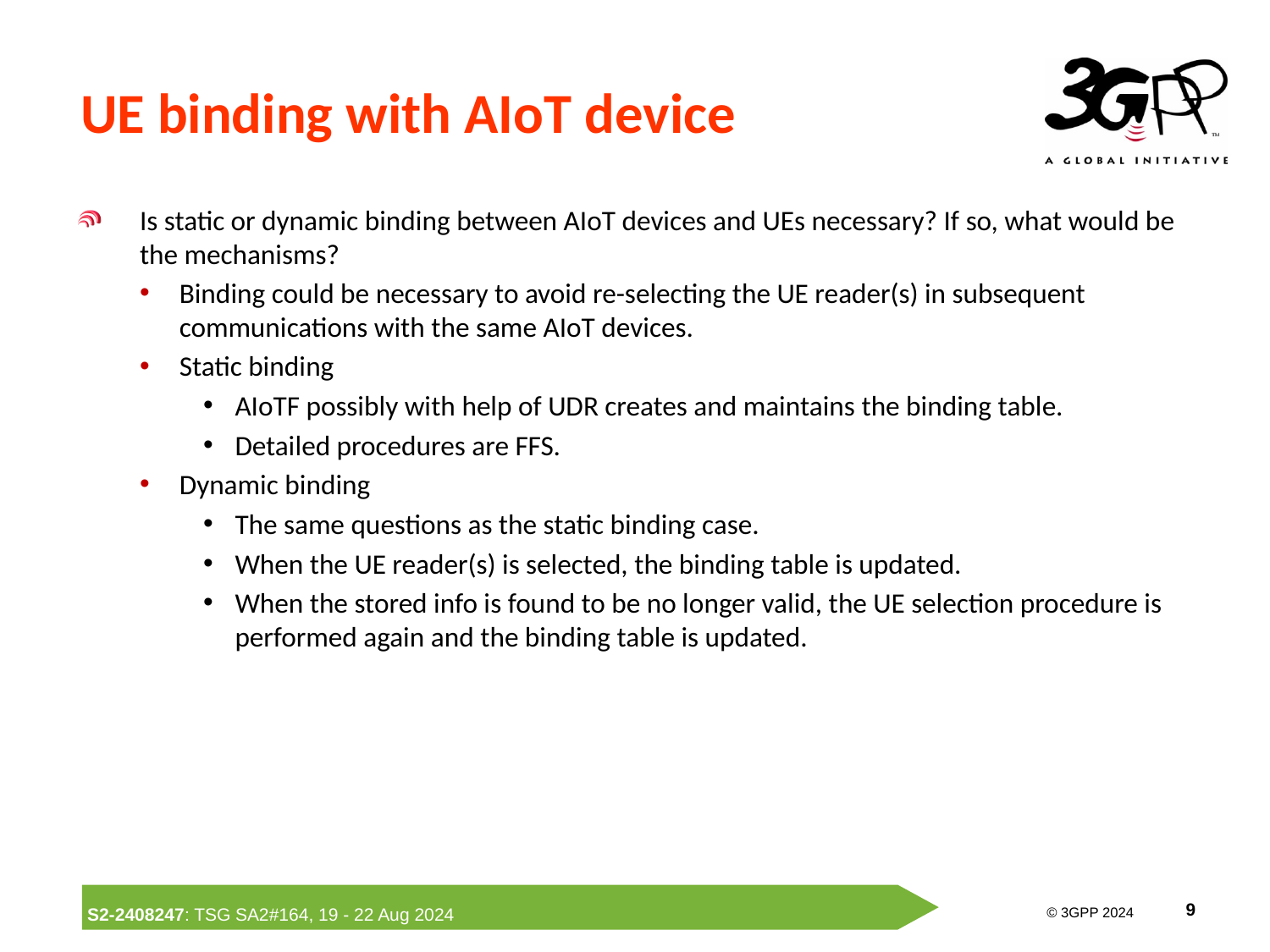

# UE binding with AIoT device
Is static or dynamic binding between AIoT devices and UEs necessary? If so, what would be the mechanisms?
Binding could be necessary to avoid re-selecting the UE reader(s) in subsequent communications with the same AIoT devices.
Static binding
AIoTF possibly with help of UDR creates and maintains the binding table.
Detailed procedures are FFS.
Dynamic binding
The same questions as the static binding case.
When the UE reader(s) is selected, the binding table is updated.
When the stored info is found to be no longer valid, the UE selection procedure is performed again and the binding table is updated.